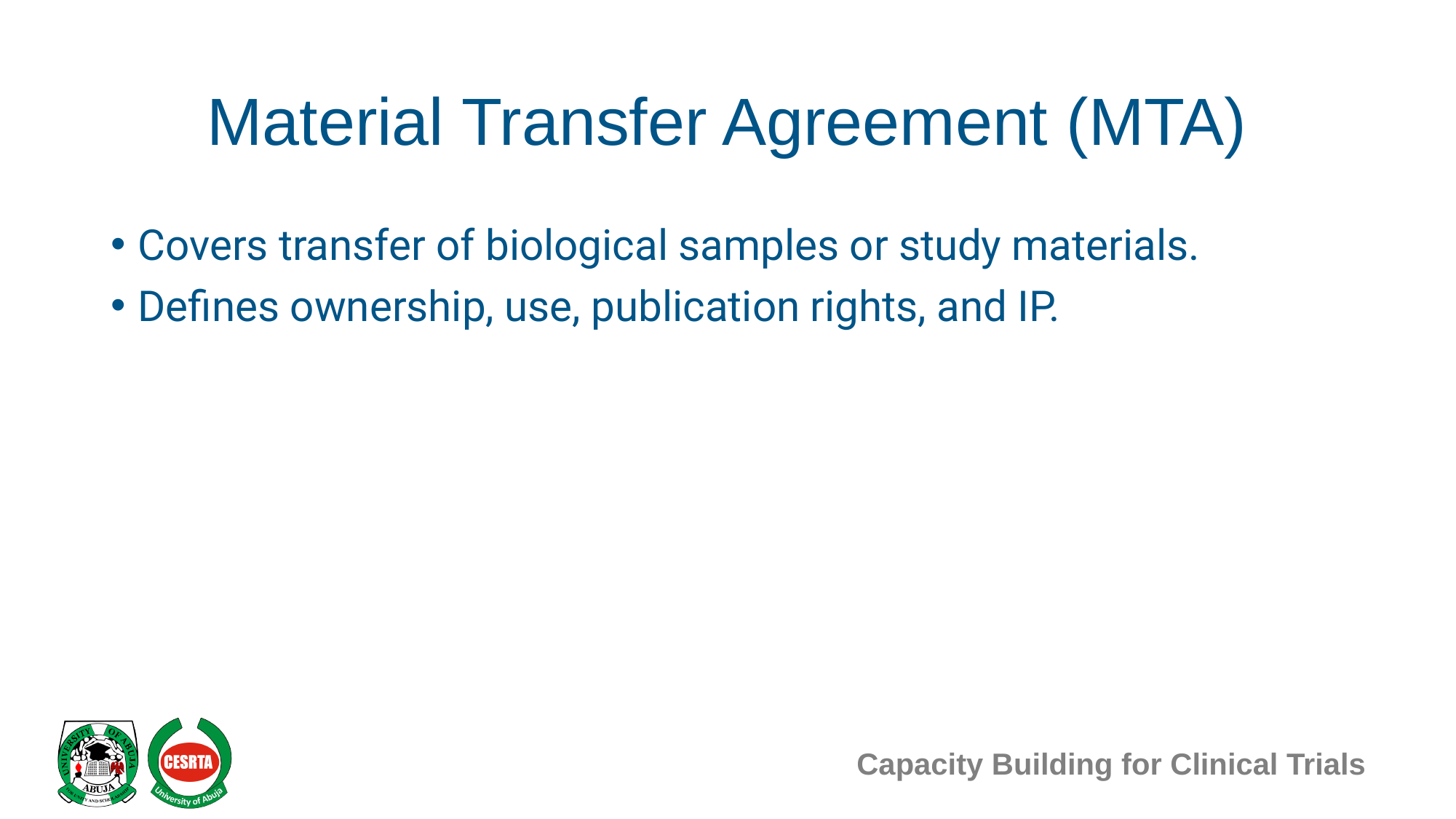

# Material Transfer Agreement (MTA)
Covers transfer of biological samples or study materials.
Defines ownership, use, publication rights, and IP.